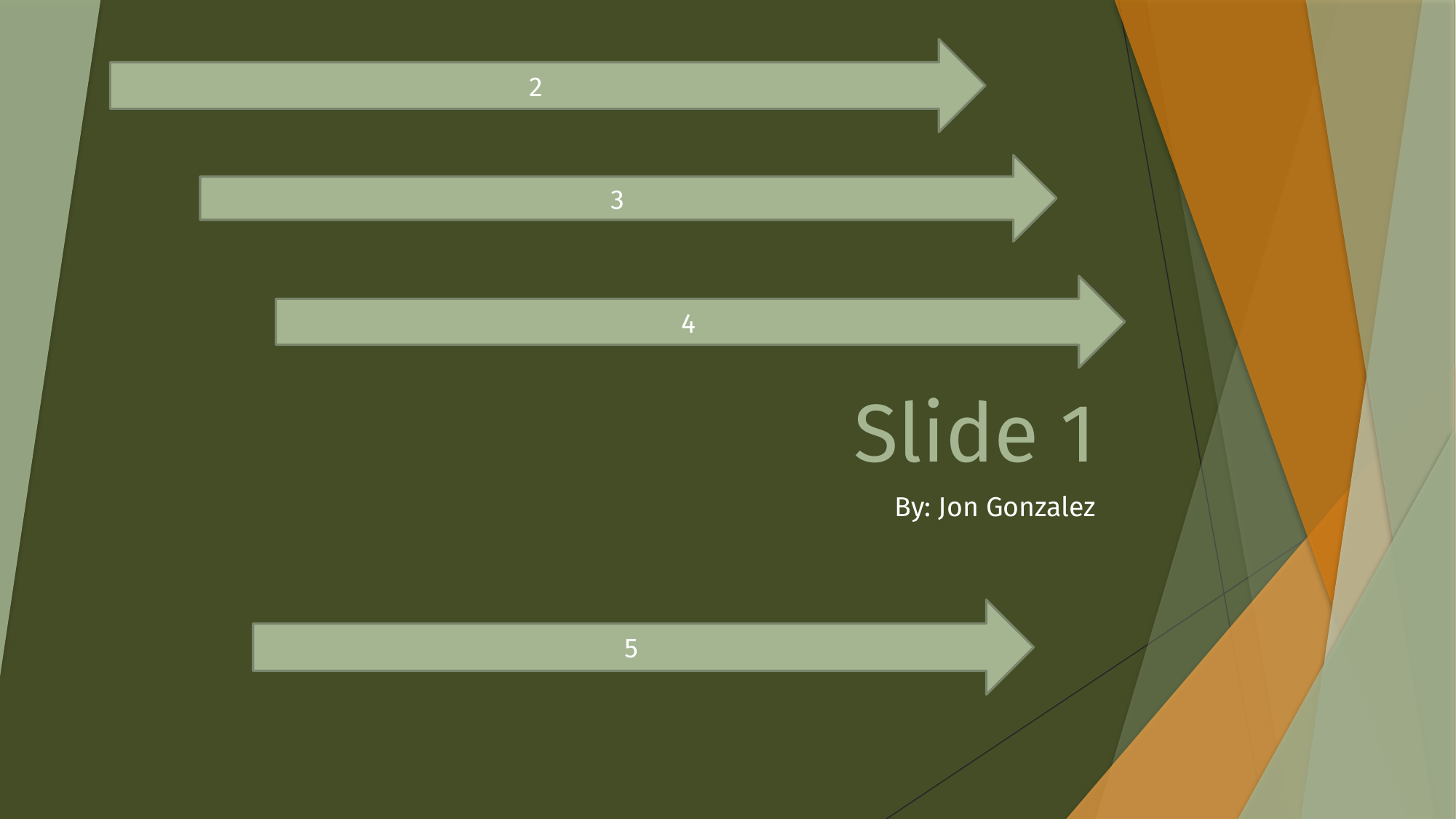

2
3
4
# Slide 1
By: Jon Gonzalez
5